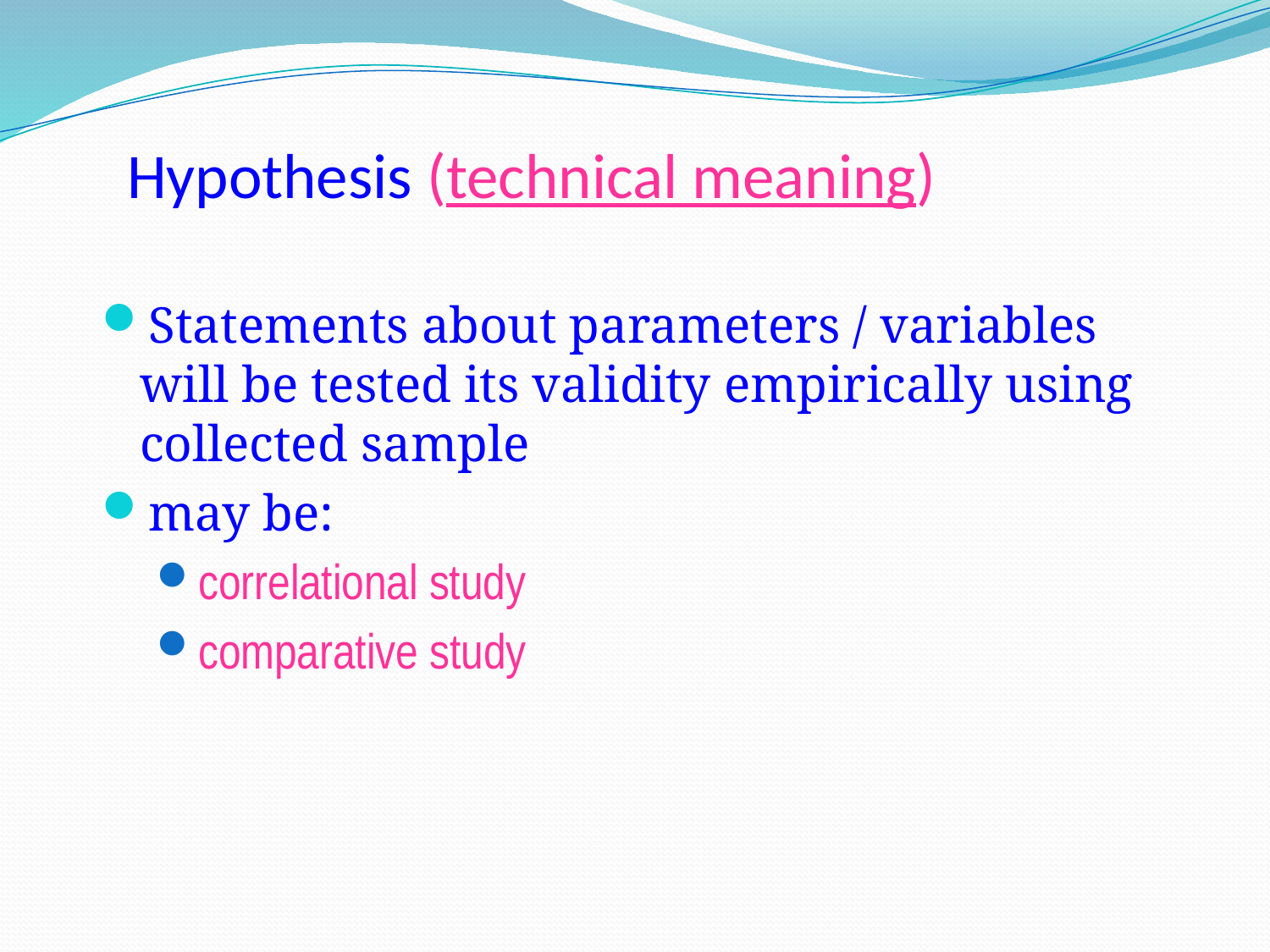

# Hypothesis (technical meaning)
Statements about parameters / variables will be tested its validity empirically using collected sample
may be:
correlational study
comparative study